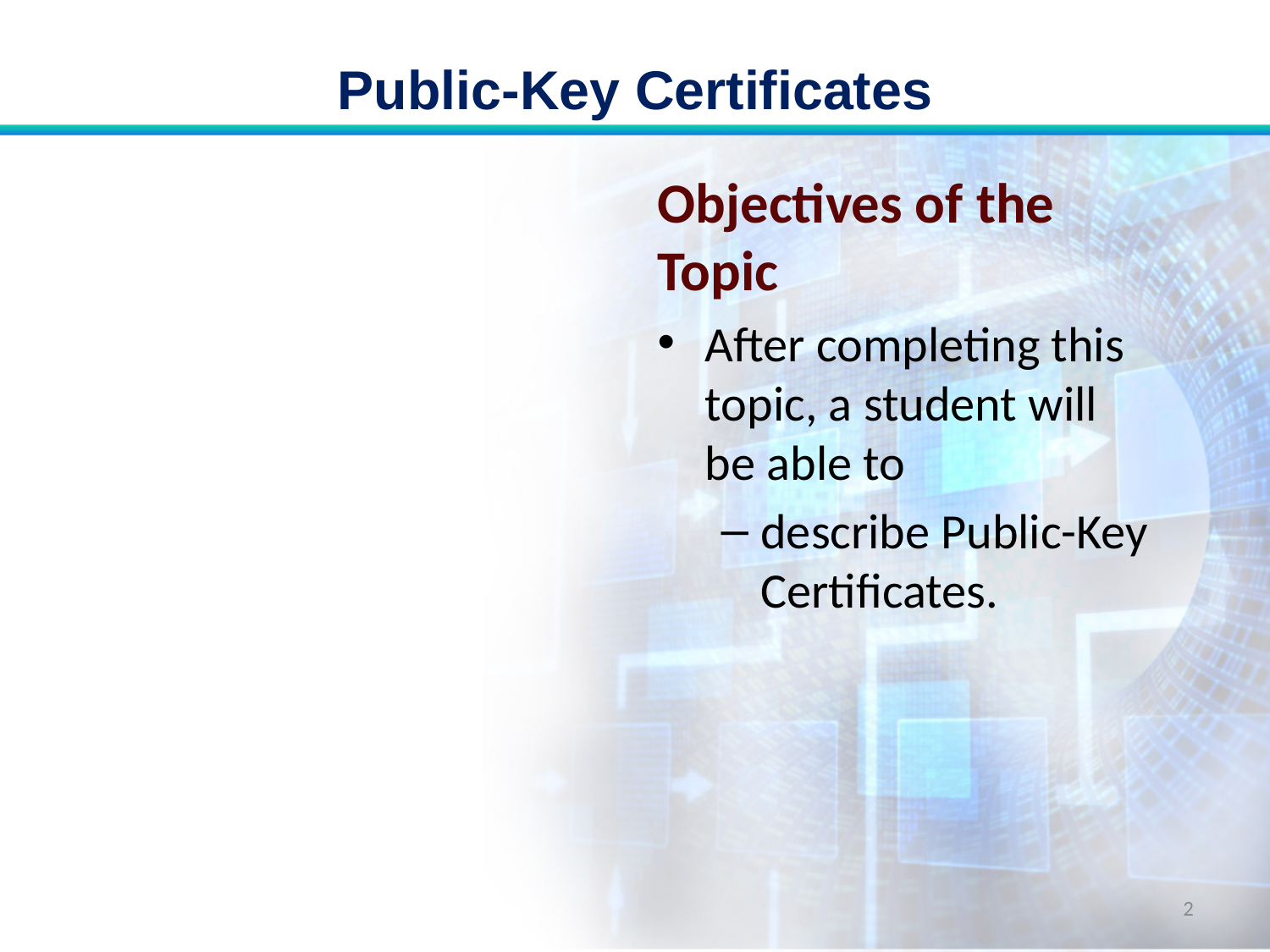

# Public-Key Certificates
Objectives of the Topic
After completing this topic, a student will be able to
describe Public-Key Certificates.
2